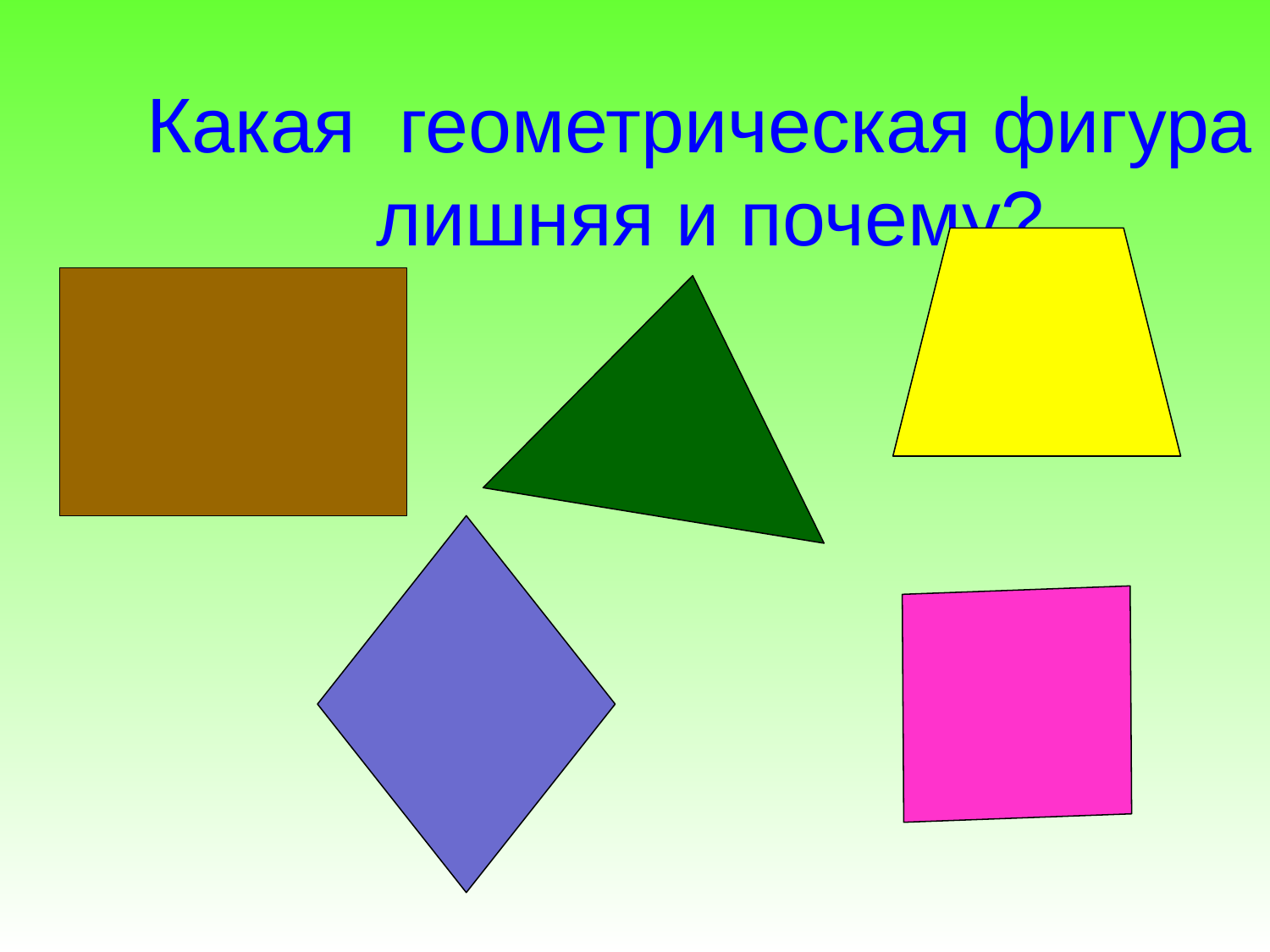

# Какая  геометрическая фигура  лишняя и почему?